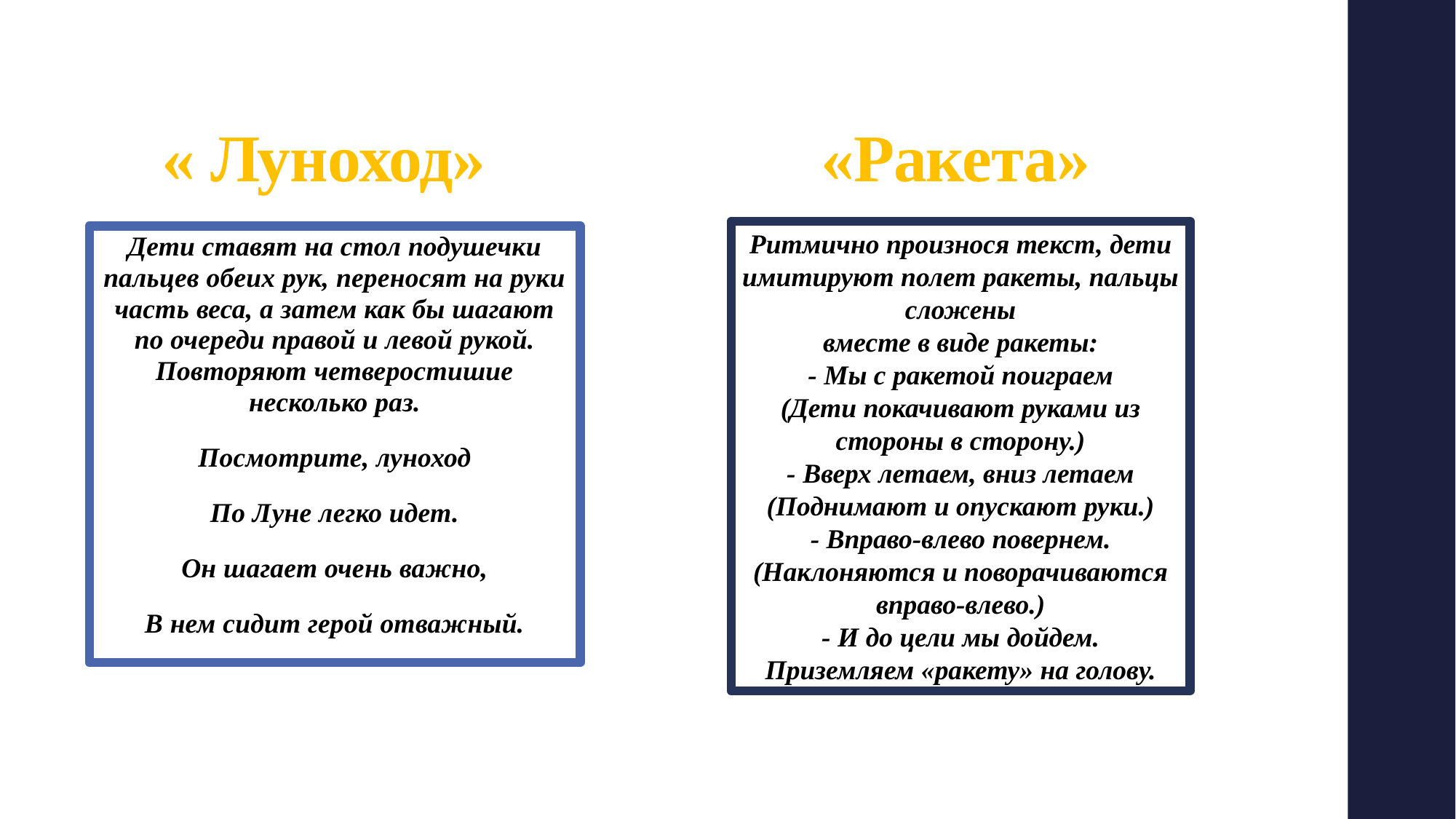

# « Луноход»                     «Ракета»
Ритмично произнося текст, дети имитируют полет ракеты, пальцы сложены
вместе в виде ракеты:
- Мы с ракетой поиграем
(Дети покачивают руками из стороны в сторону.)
- Вверх летаем, вниз летаем
(Поднимают и опускают руки.)
- Вправо-влево повернем.
(Наклоняются и поворачиваются вправо-влево.)
- И до цели мы дойдем.
Приземляем «ракету» на голову.
Дети ставят на стол подушечки пальцев обеих рук, переносят на руки часть веса, а затем как бы шагают по очереди правой и левой рукой. Повторяют четверостишие несколько раз.
Посмотрите, луноход
По Луне легко идет.
Он шагает очень важно,
В нем сидит герой отважный.